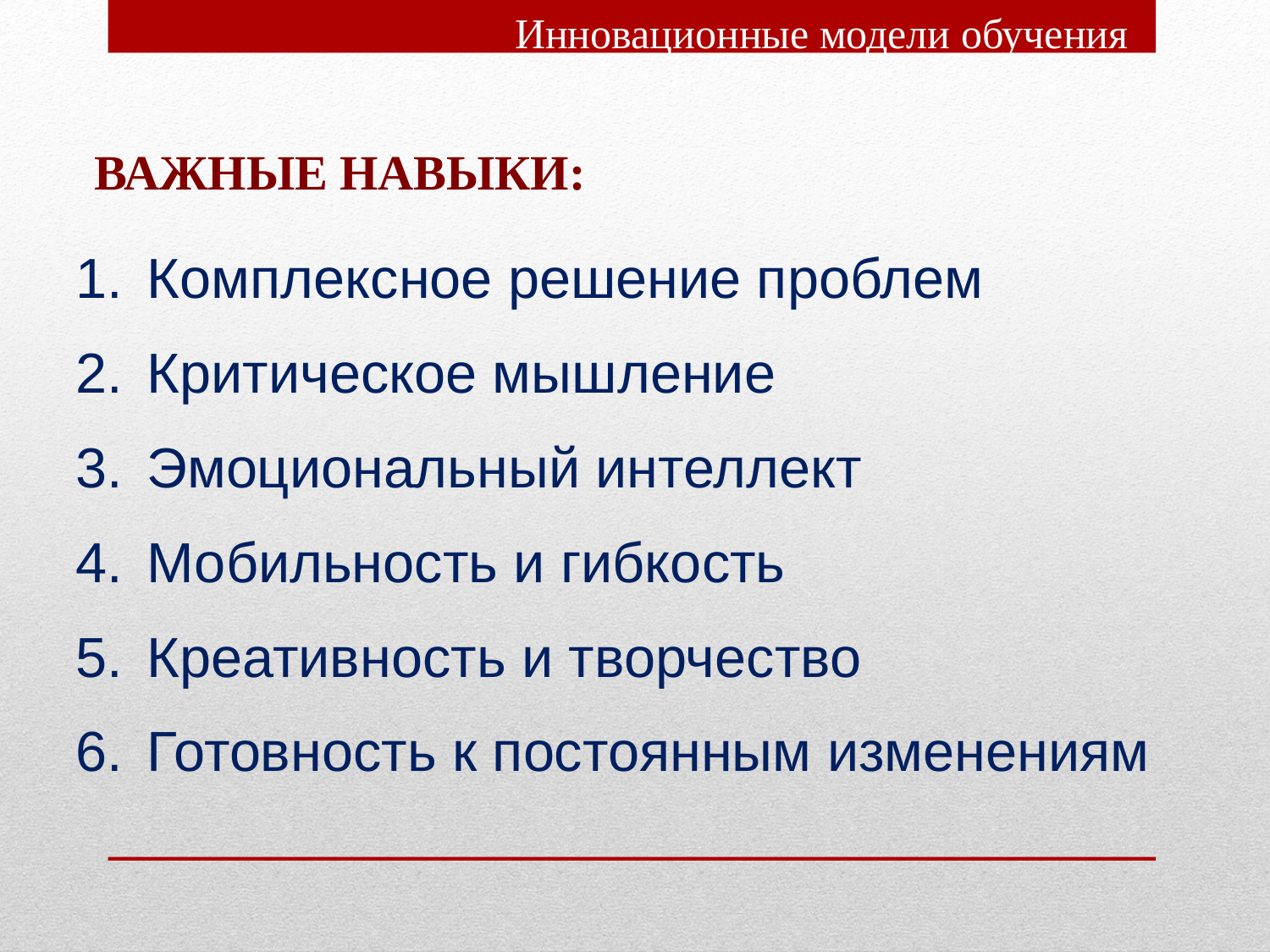

Инновационные модели обучения
ВАЖНЫЕ НАВЫКИ:
Комплексное решение проблем
Критическое мышление
Эмоциональный интеллект
Мобильность и гибкость
Креативность и творчество
Готовность к постоянным изменениям